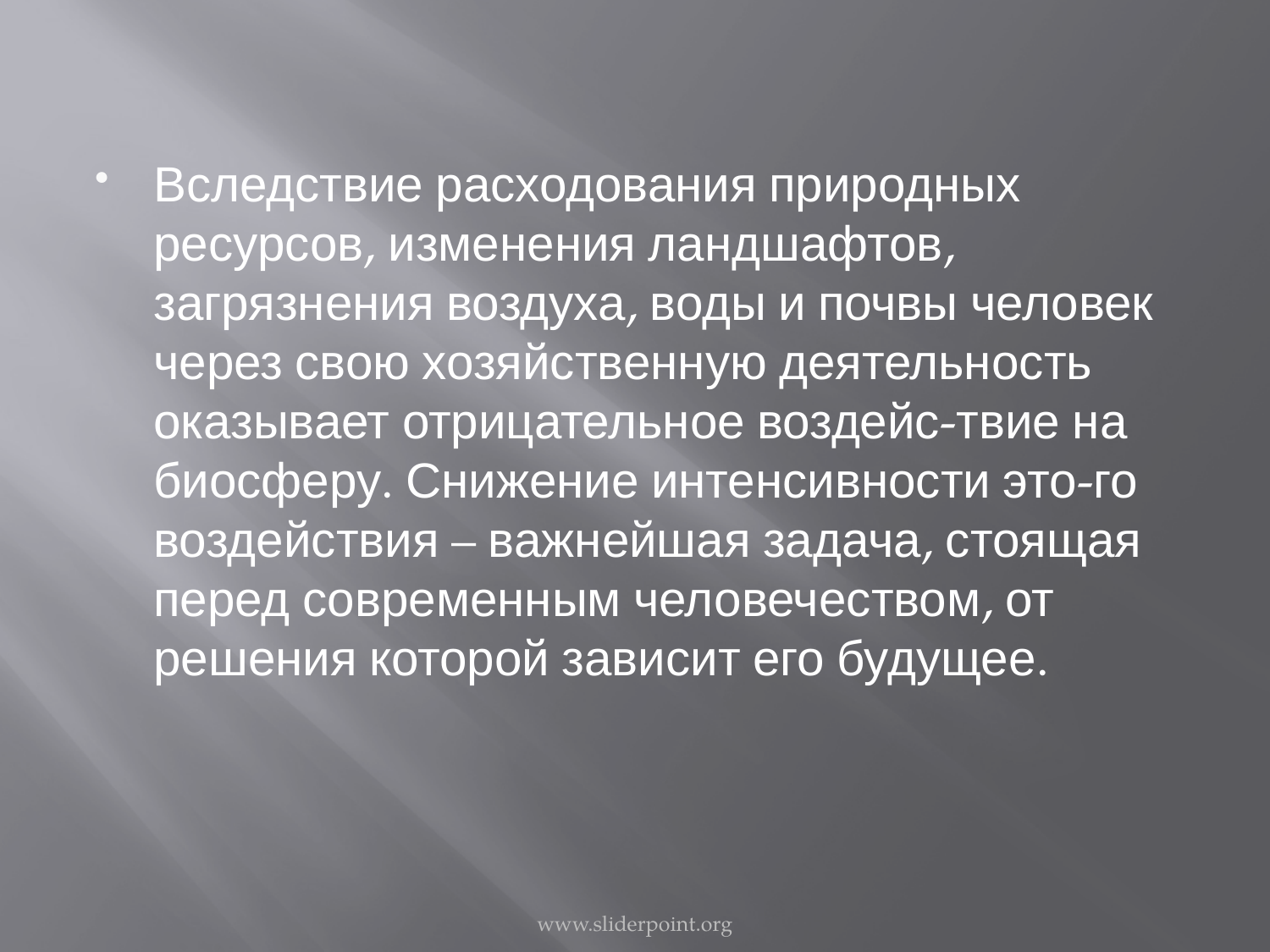

Вследствие расходования природных ресурсов, изменения ландшафтов, загрязнения воздуха, воды и почвы человек через свою хозяйственную деятельность оказывает отрицательное воздейс-твие на биосферу. Снижение интенсивности это-го воздействия – важнейшая задача, стоящая перед современным человечеством, от решения которой зависит его будущее.
#
www.sliderpoint.org